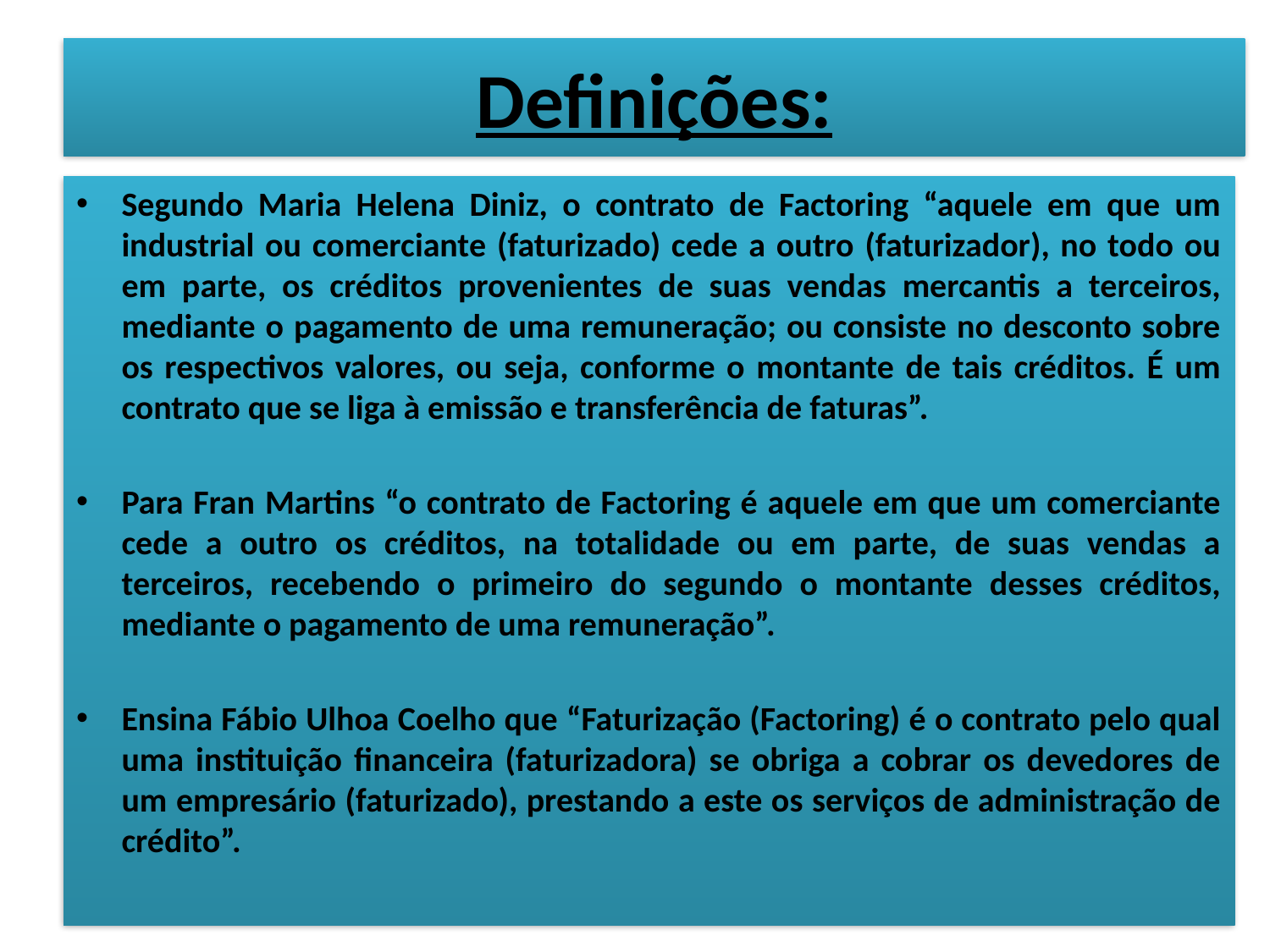

# Definições:
Segundo Maria Helena Diniz, o contrato de Factoring “aquele em que um industrial ou comerciante (faturizado) cede a outro (faturizador), no todo ou em parte, os créditos provenientes de suas vendas mercantis a terceiros, mediante o pagamento de uma remuneração; ou consiste no desconto sobre os respectivos valores, ou seja, conforme o montante de tais créditos. É um contrato que se liga à emissão e transferência de faturas”.

Para Fran Martins “o contrato de Factoring é aquele em que um comerciante cede a outro os créditos, na totalidade ou em parte, de suas vendas a terceiros, recebendo o primeiro do segundo o montante desses créditos, mediante o pagamento de uma remuneração”.

Ensina Fábio Ulhoa Coelho que “Faturização (Factoring) é o contrato pelo qual uma instituição financeira (faturizadora) se obriga a cobrar os devedores de um empresário (faturizado), prestando a este os serviços de administração de crédito”.